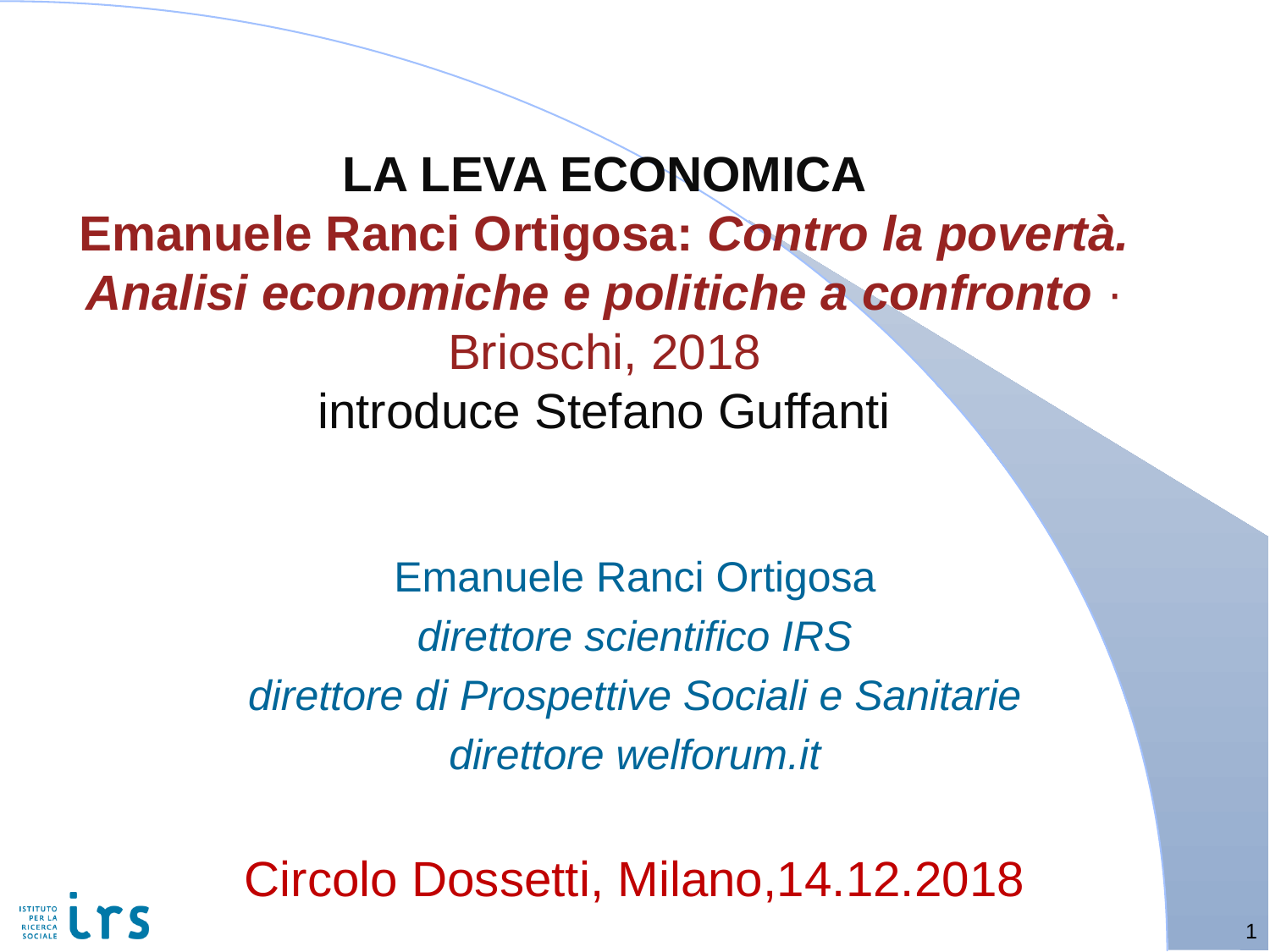

# LA LEVA ECONOMICA Emanuele Ranci Ortigosa: Contro la povertà. Analisi economiche e politiche a confronto · Brioschi, 2018 introduce Stefano Guffanti

Emanuele Ranci Ortigosa
direttore scientifico IRS
direttore di Prospettive Sociali e Sanitarie
direttore welforum.it

Circolo Dossetti, Milano,14.12.2018

1